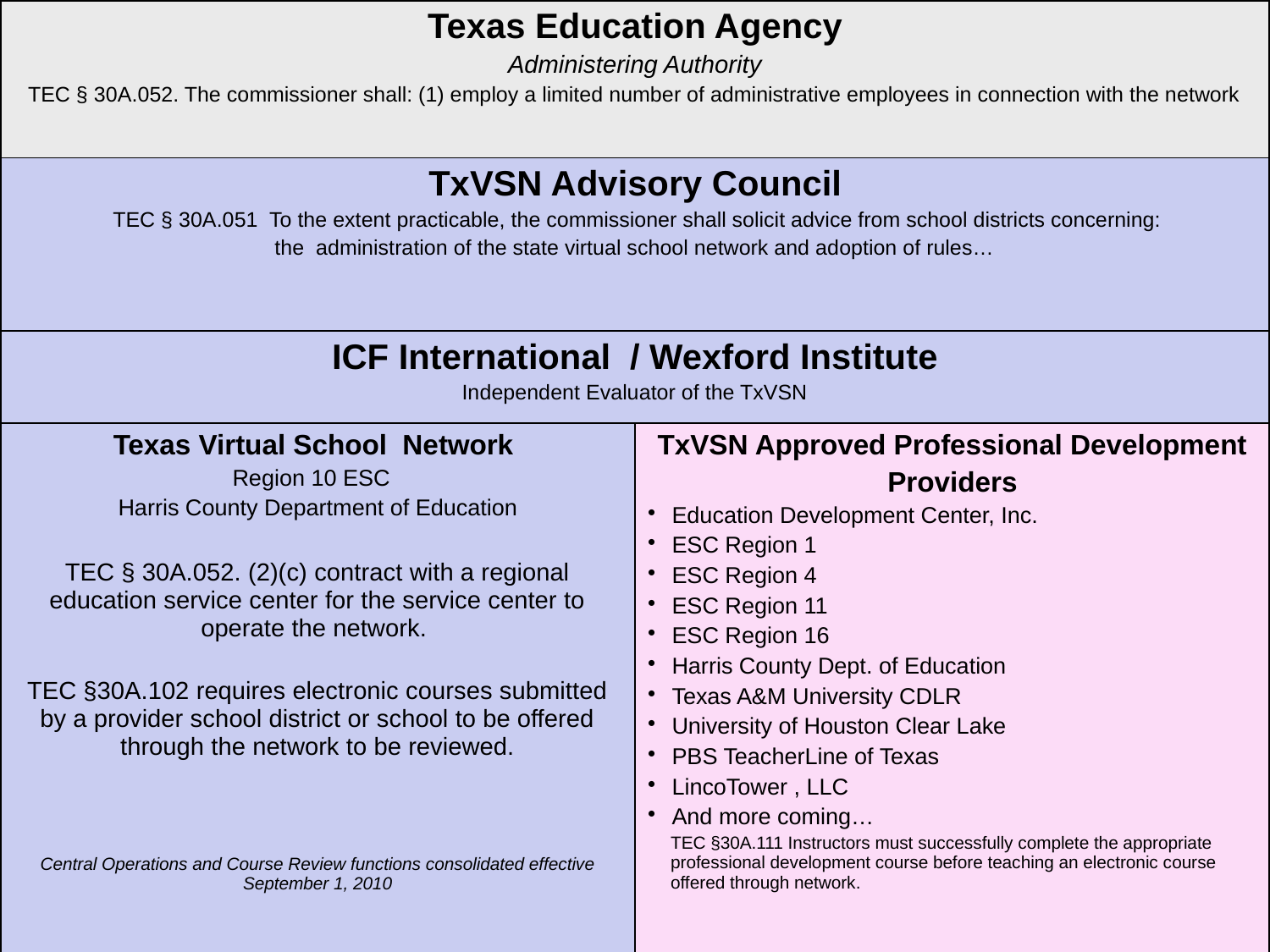

| Texas Education Agency Administering Authority TEC § 30A.052. The commissioner shall: (1) employ a limited number of administrative employees in connection with the network |  |
| --- | --- |
| TxVSN Advisory Council TEC § 30A.051 To the extent practicable, the commissioner shall solicit advice from school districts concerning: the administration of the state virtual school network and adoption of rules… |  |
| ICF International / Wexford Institute Independent Evaluator of the TxVSN |  |
| Texas Virtual School Network Region 10 ESC Harris County Department of Education TEC § 30A.052. (2)(c) contract with a regional education service center for the service center to operate the network. TEC §30A.102 requires electronic courses submitted by a provider school district or school to be offered through the network to be reviewed. Central Operations and Course Review functions consolidated effective September 1, 2010 | TxVSN Approved Professional Development Providers Education Development Center, Inc.  ESC Region 1 ESC Region 4 ESC Region 11 ESC Region 16 Harris County Dept. of Education Texas A&M University CDLR University of Houston Clear Lake PBS TeacherLine of Texas LincoTower , LLC And more coming… TEC §30A.111 Instructors must successfully complete the appropriate professional development course before teaching an electronic course offered through network. |